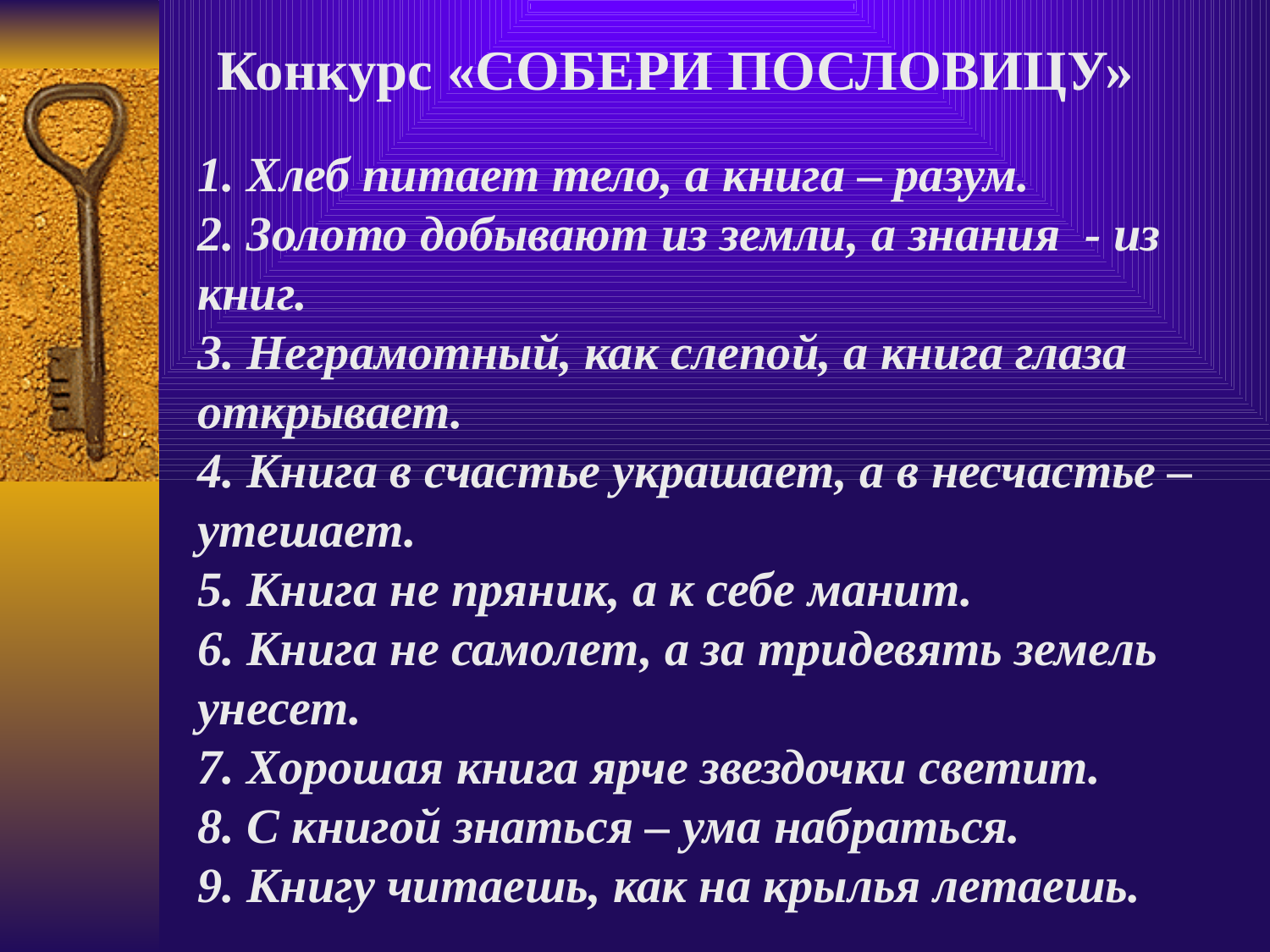

Конкурс «СОБЕРИ ПОСЛОВИЦУ»
1. Хлеб питает тело, а книга – разум.
2. Золото добывают из земли, а знания  - из книг.
3. Неграмотный, как слепой, а книга глаза открывает.
4. Книга в счастье украшает, а в несчастье – утешает.
5. Книга не пряник, а к себе манит.
6. Книга не самолет, а за тридевять земель унесет.
7. Хорошая книга ярче звездочки светит.
8. С книгой знаться – ума набраться.
9. Книгу читаешь, как на крылья летаешь.